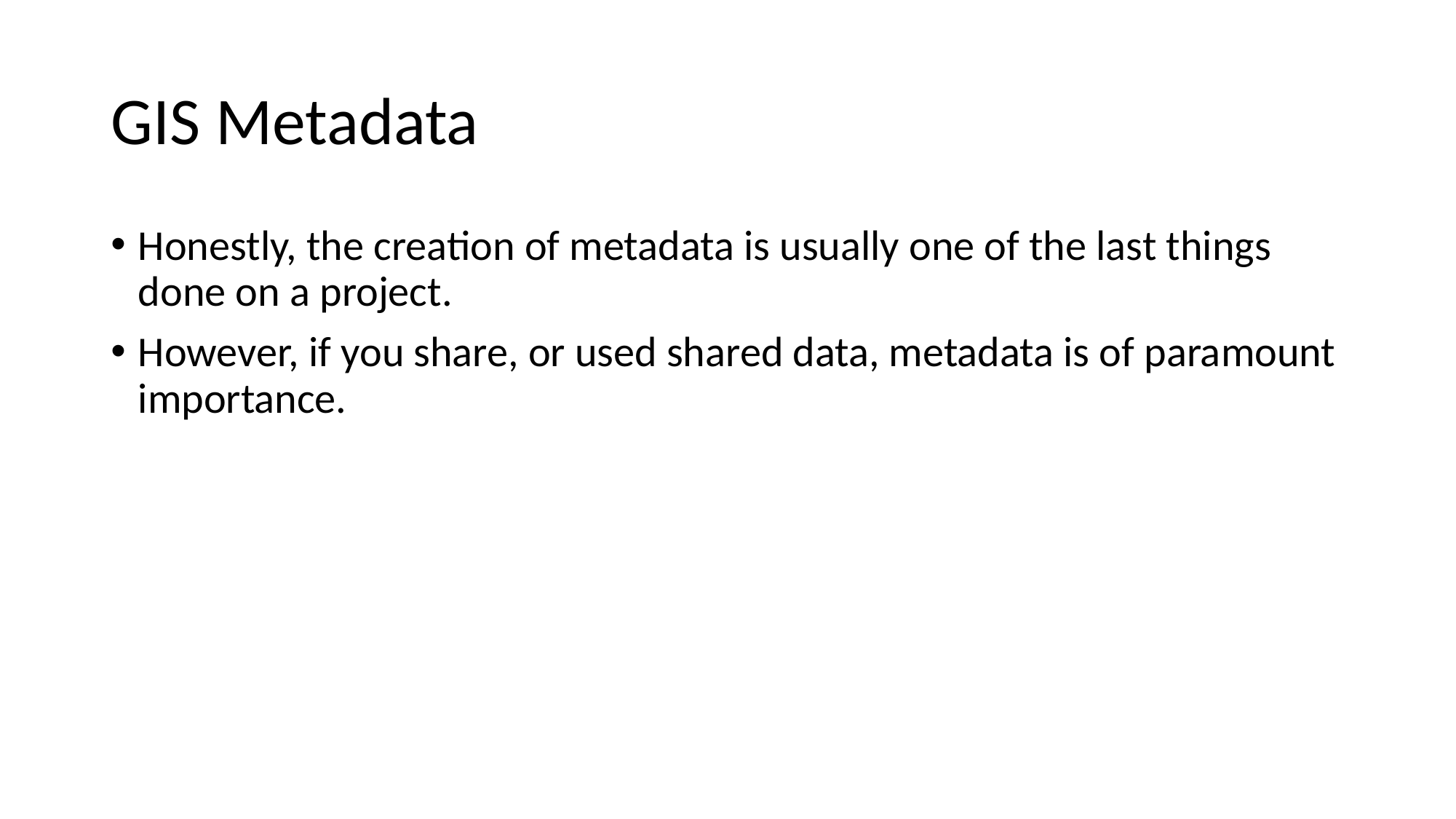

# GIS Metadata
Honestly, the creation of metadata is usually one of the last things done on a project.
However, if you share, or used shared data, metadata is of paramount importance.